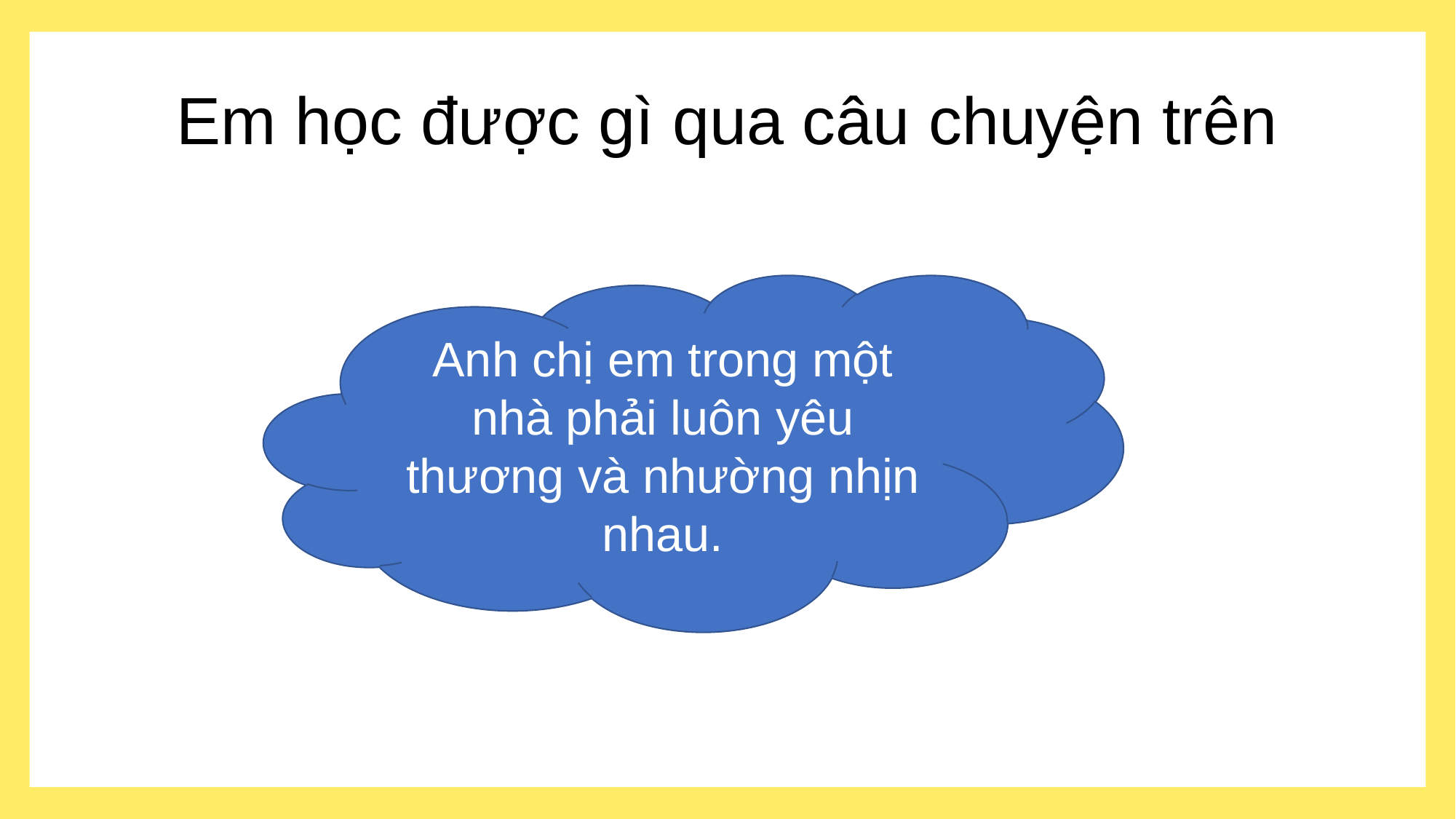

# Em học được gì qua câu chuyện trên

Anh chị em trong một nhà phải luôn yêu thương và nhường nhịn nhau.